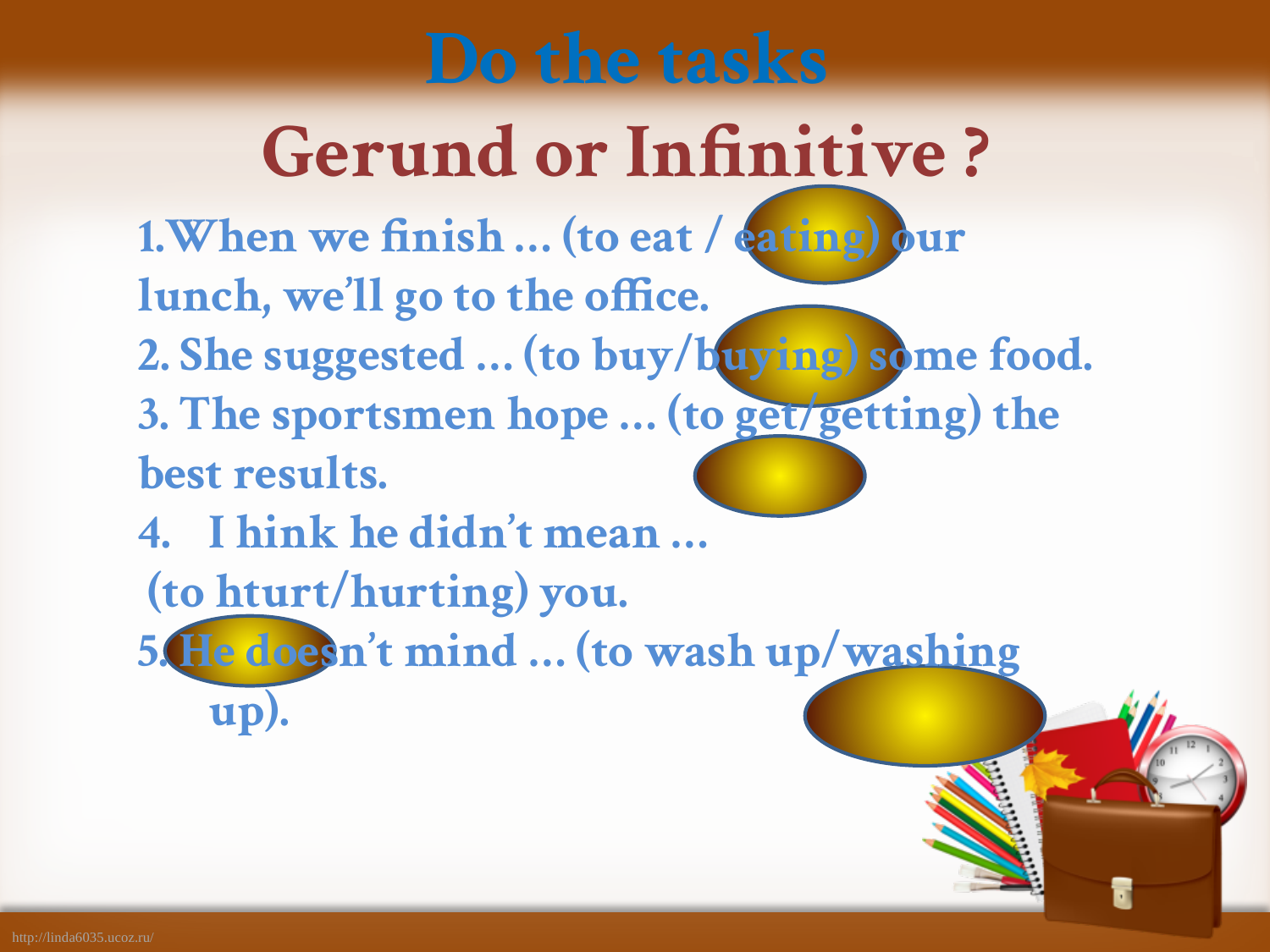

# Do the tasks Gerund or Infinitive ?

1.When we finish … (to eat / eating) our lunch, we’ll go to the office.
2. She suggested … (to buy/buying) some food.
3. The sportsmen hope … (to get/getting) the best results.
I hink he didn’t mean …
 (to hturt/hurting) you.
5. He doesn’t mind … (to wash up/washing up).